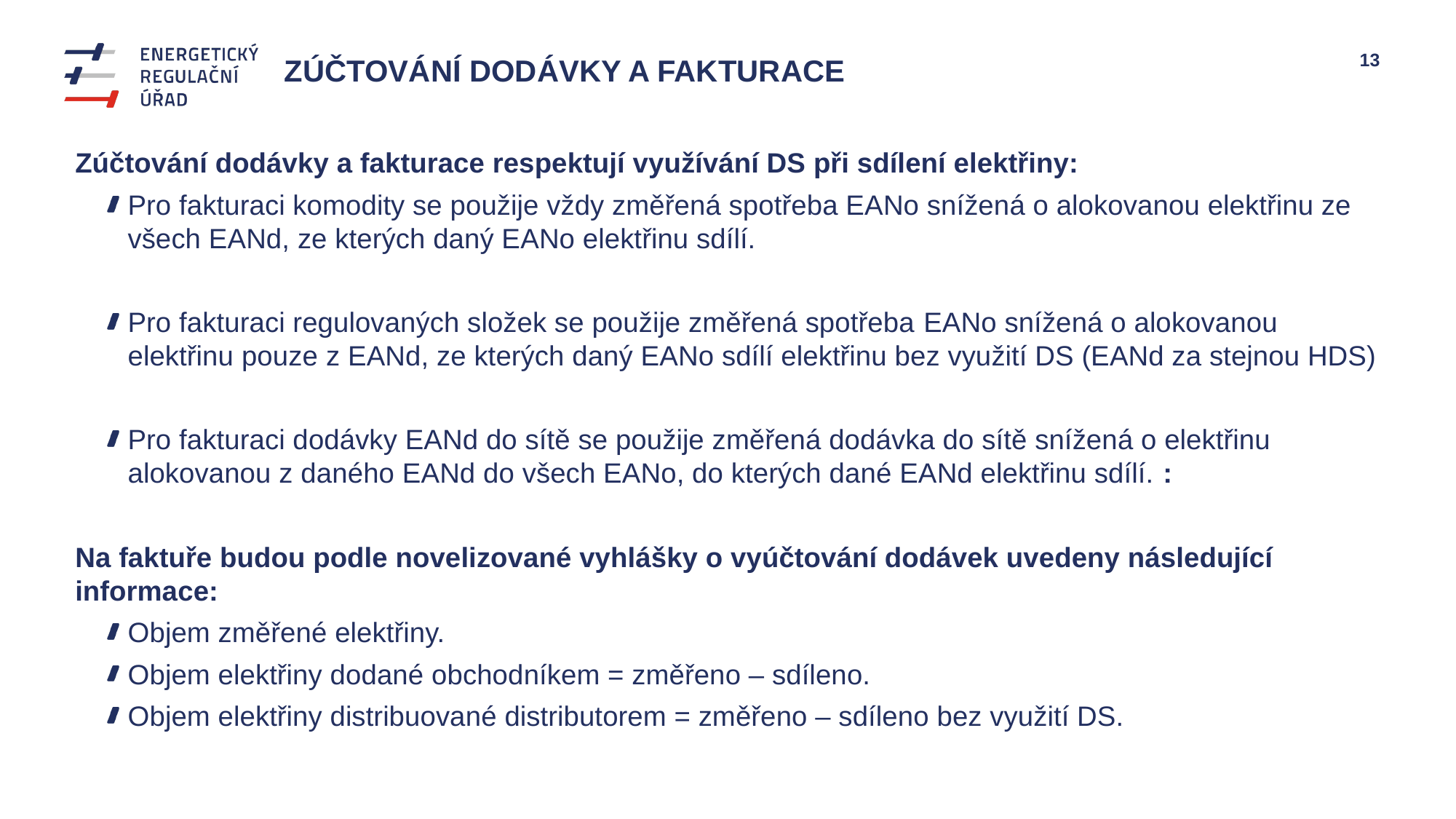

Zúčtování dodávky a fakturace
Zúčtování dodávky a fakturace respektují využívání DS při sdílení elektřiny:
Pro fakturaci komodity se použije vždy změřená spotřeba EANo snížená o alokovanou elektřinu ze všech EANd, ze kterých daný EANo elektřinu sdílí.

Pro fakturaci regulovaných složek se použije změřená spotřeba EANo snížená o alokovanou elektřinu pouze z EANd, ze kterých daný EANo sdílí elektřinu bez využití DS (EANd za stejnou HDS)

Pro fakturaci dodávky EANd do sítě se použije změřená dodávka do sítě snížená o elektřinu alokovanou z daného EANd do všech EANo, do kterých dané EANd elektřinu sdílí. :

Na faktuře budou podle novelizované vyhlášky o vyúčtování dodávek uvedeny následující informace:
Objem změřené elektřiny.
Objem elektřiny dodané obchodníkem = změřeno – sdíleno.
Objem elektřiny distribuované distributorem = změřeno – sdíleno bez využití DS.